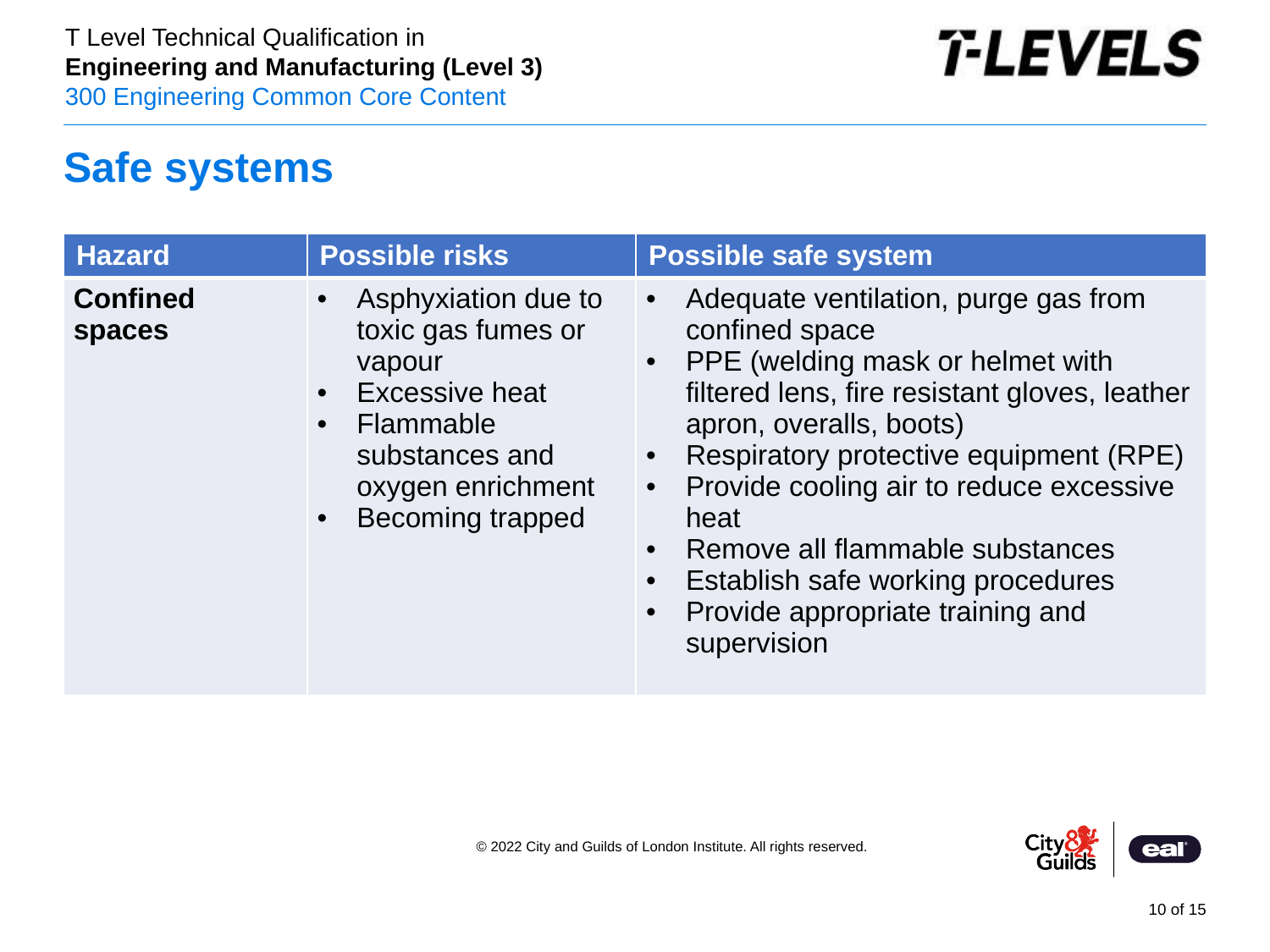

# Safe systems
| Hazard | Possible risks | Possible safe system |
| --- | --- | --- |
| Confined spaces | Asphyxiation due to toxic gas fumes or vapour Excessive heat Flammable substances and oxygen enrichment Becoming trapped | Adequate ventilation, purge gas from confined space PPE (welding mask or helmet with filtered lens, fire resistant gloves, leather apron, overalls, boots) Respiratory protective equipment (RPE) Provide cooling air to reduce excessive heat Remove all flammable substances Establish safe working procedures Provide appropriate training and supervision |